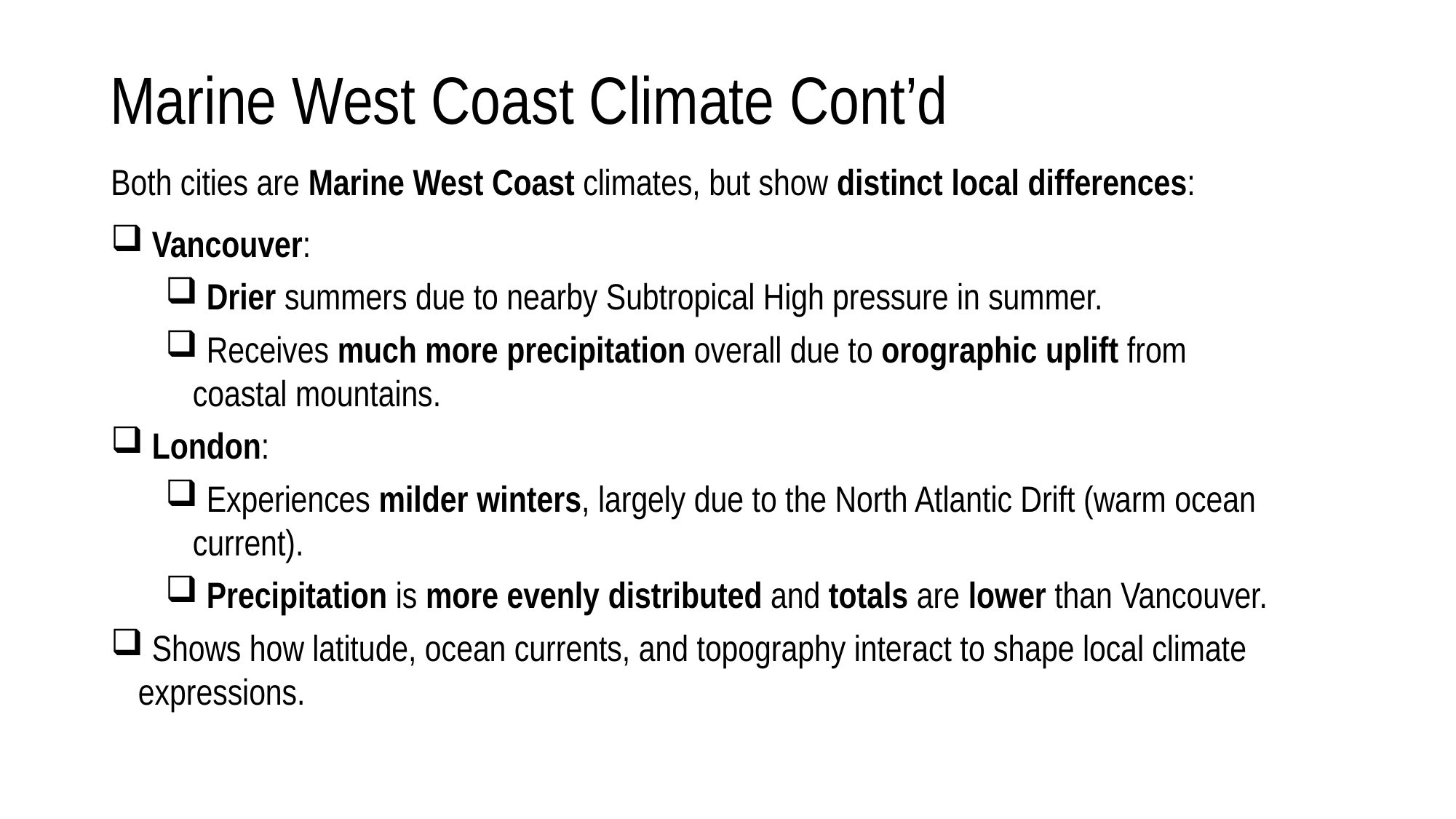

# Marine West Coast Climate Cont’d
Both cities are Marine West Coast climates, but show distinct local differences:
 Vancouver:
 Drier summers due to nearby Subtropical High pressure in summer.
 Receives much more precipitation overall due to orographic uplift from coastal mountains.
 London:
 Experiences milder winters, largely due to the North Atlantic Drift (warm ocean current).
 Precipitation is more evenly distributed and totals are lower than Vancouver.
 Shows how latitude, ocean currents, and topography interact to shape local climate expressions.